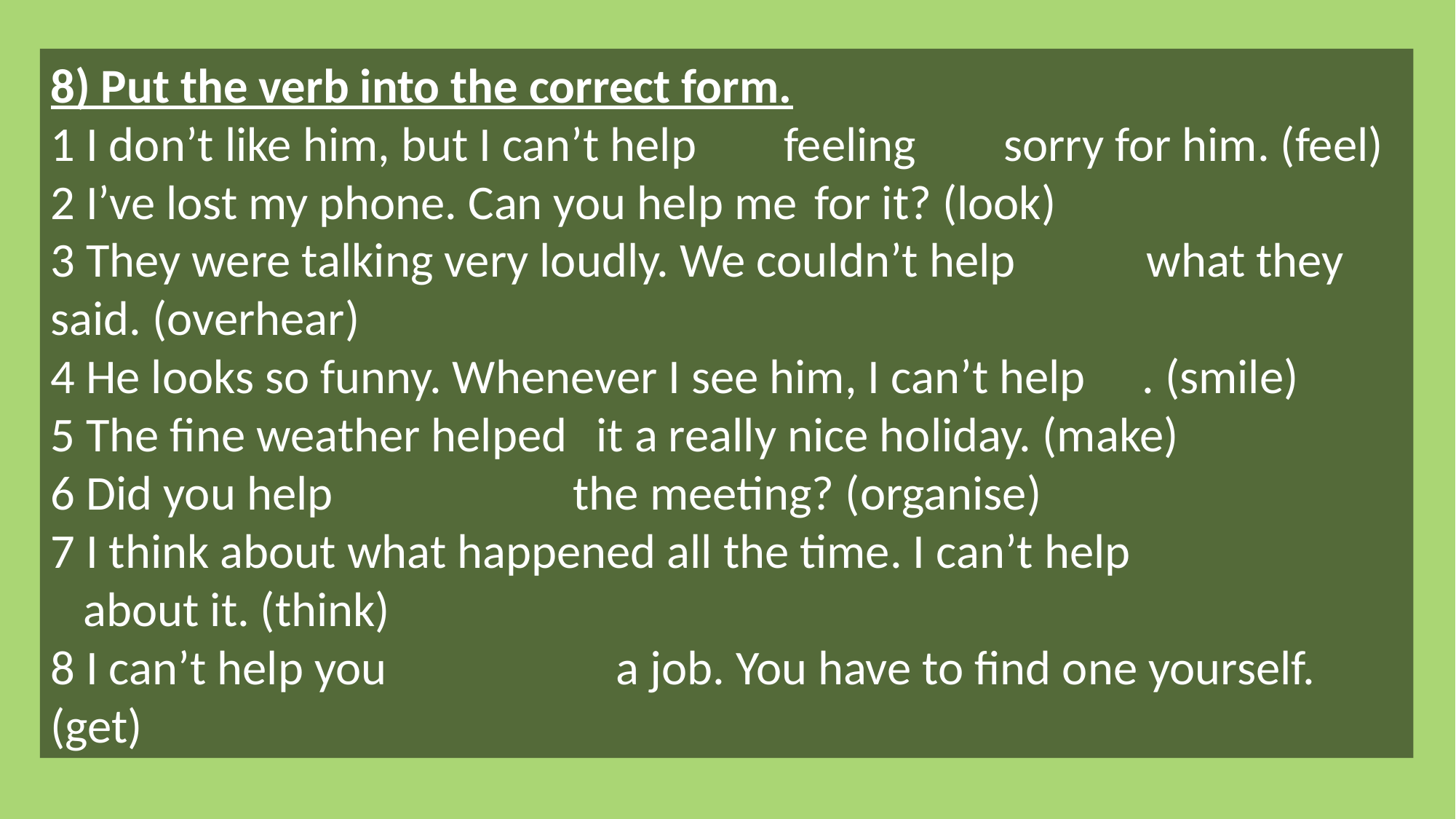

8) Put the verb into the correct form.
1 I don’t like him, but I can’t help        feeling        sorry for him. (feel)
2 I’ve lost my phone. Can you help me	for it? (look)
3 They were talking very loudly. We couldn’t help            what they said. (overhear)
4 He looks so funny. Whenever I see him, I can’t help	. (smile)
5 The fine weather helped	it a really nice holiday. (make)
6 Did you help                      the meeting? (organise)
7 I think about what happened all the time. I can’t help                            about it. (think)
8 I can’t help you                     a job. You have to find one yourself. (get)